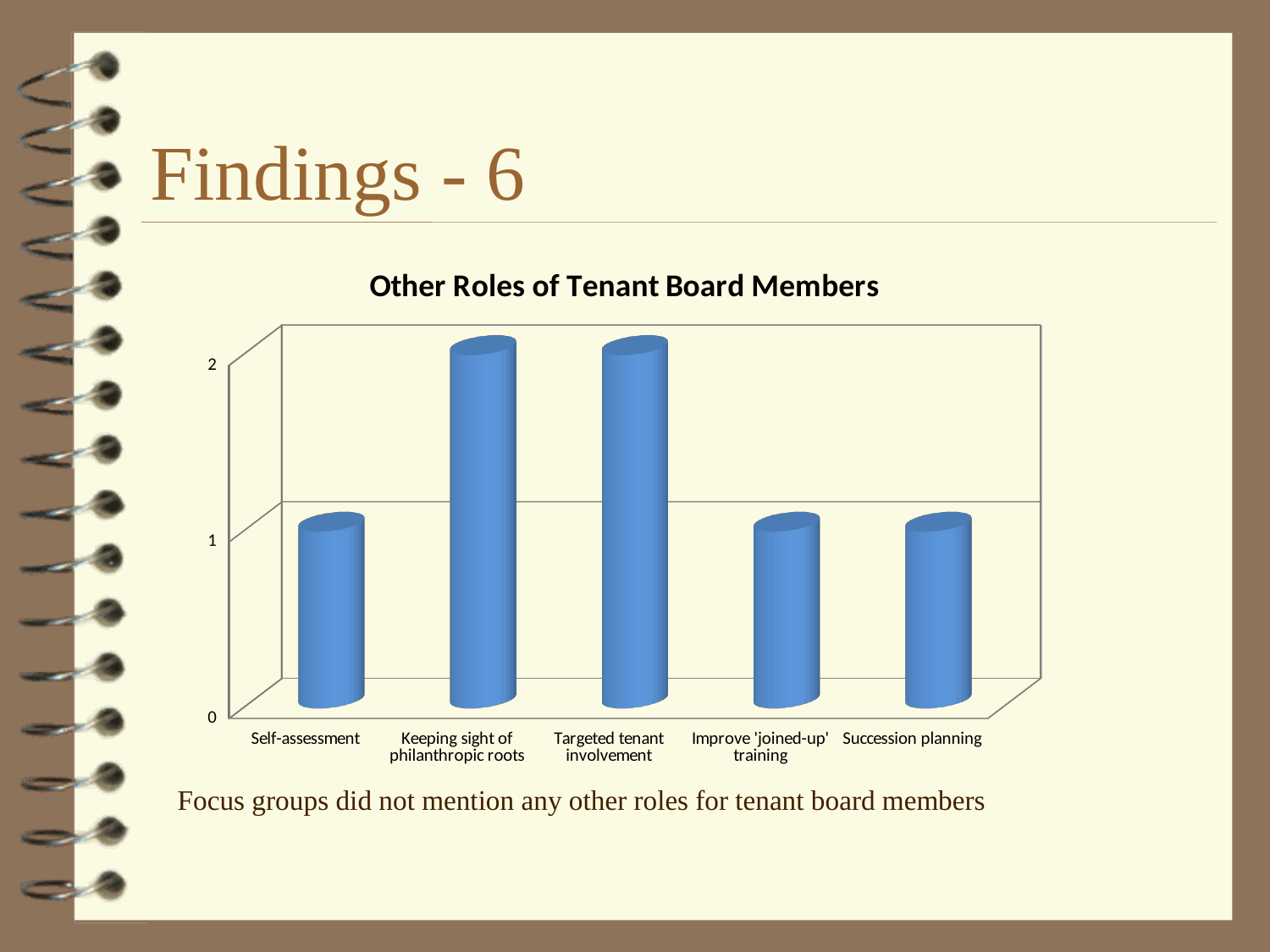

# Findings - 6

[unsupported chart]

[unsupported chart]

Focus groups did not mention any other roles for tenant board members